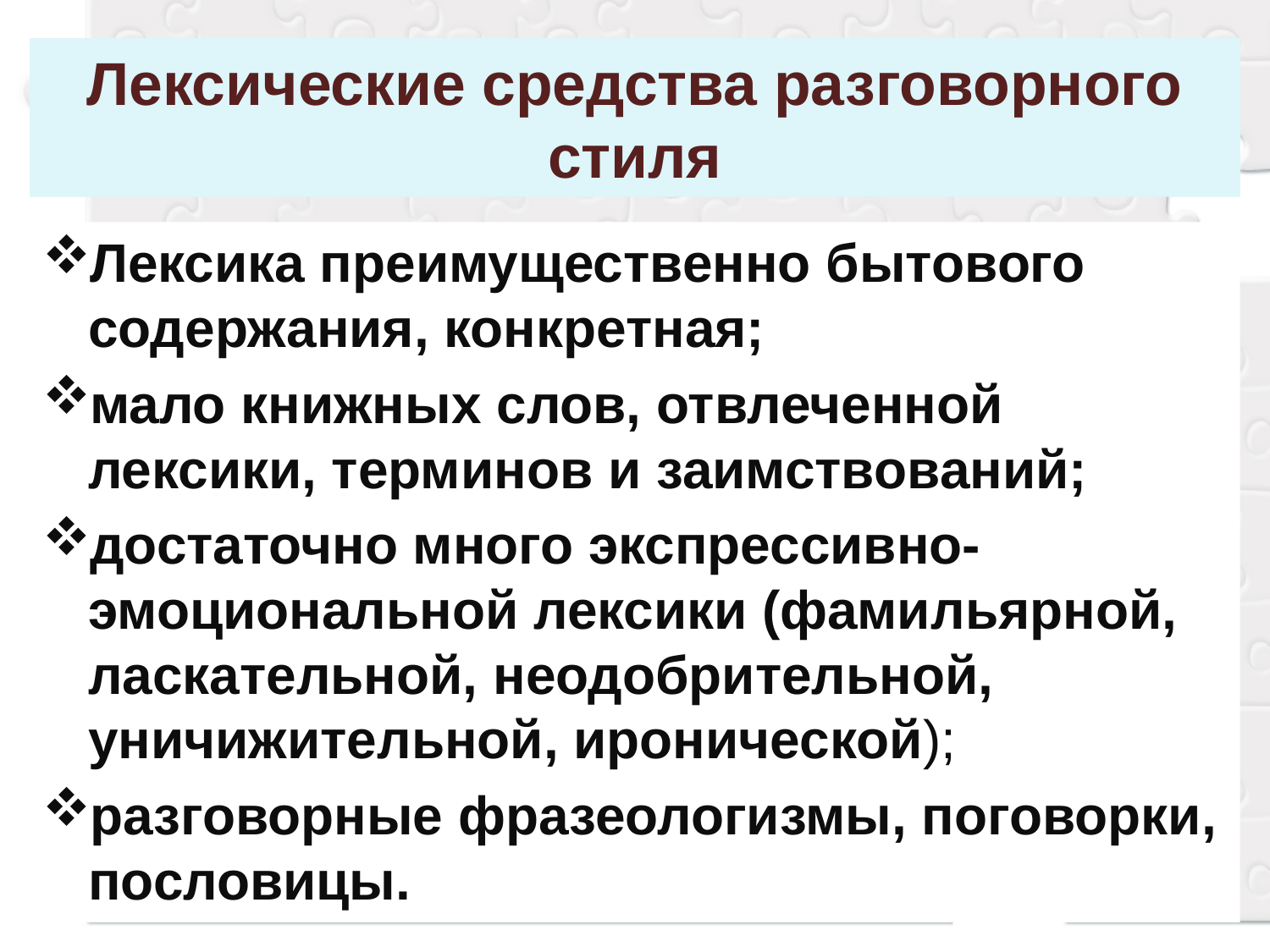

# Лексические средства разговорного стиля
Лексика преимущественно бытового содержания, конкретная;
мало книжных слов, отвлеченной лексики, терминов и заимствований;
достаточно много экспрессивно-эмоциональной лексики (фамильярной, ласкательной, неодобрительной, уничижительной, иронической);
разговорные фразеологизмы, поговорки, пословицы.